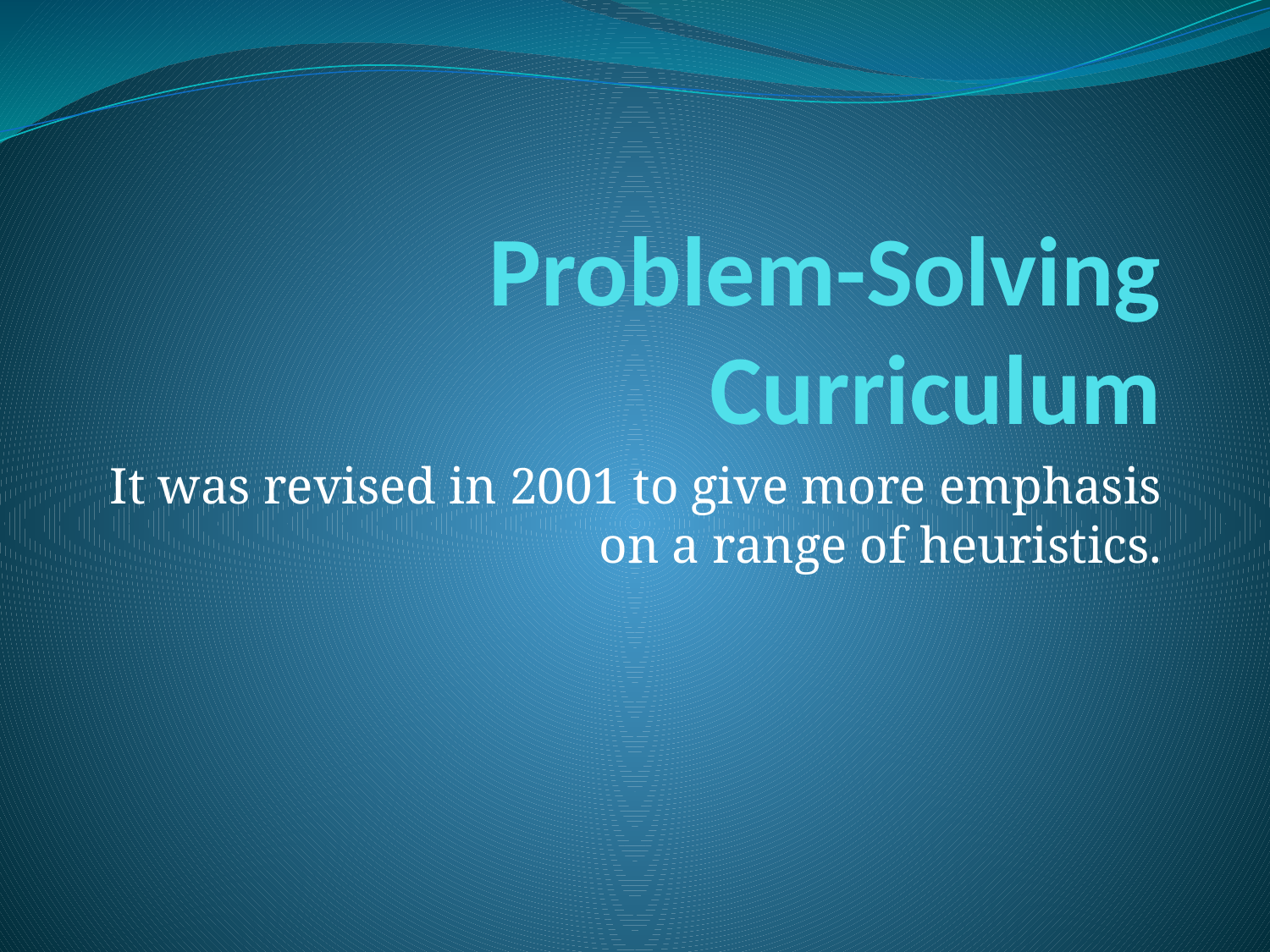

# Problem-Solving Curriculum
It was revised in 2001 to give more emphasis on a range of heuristics.